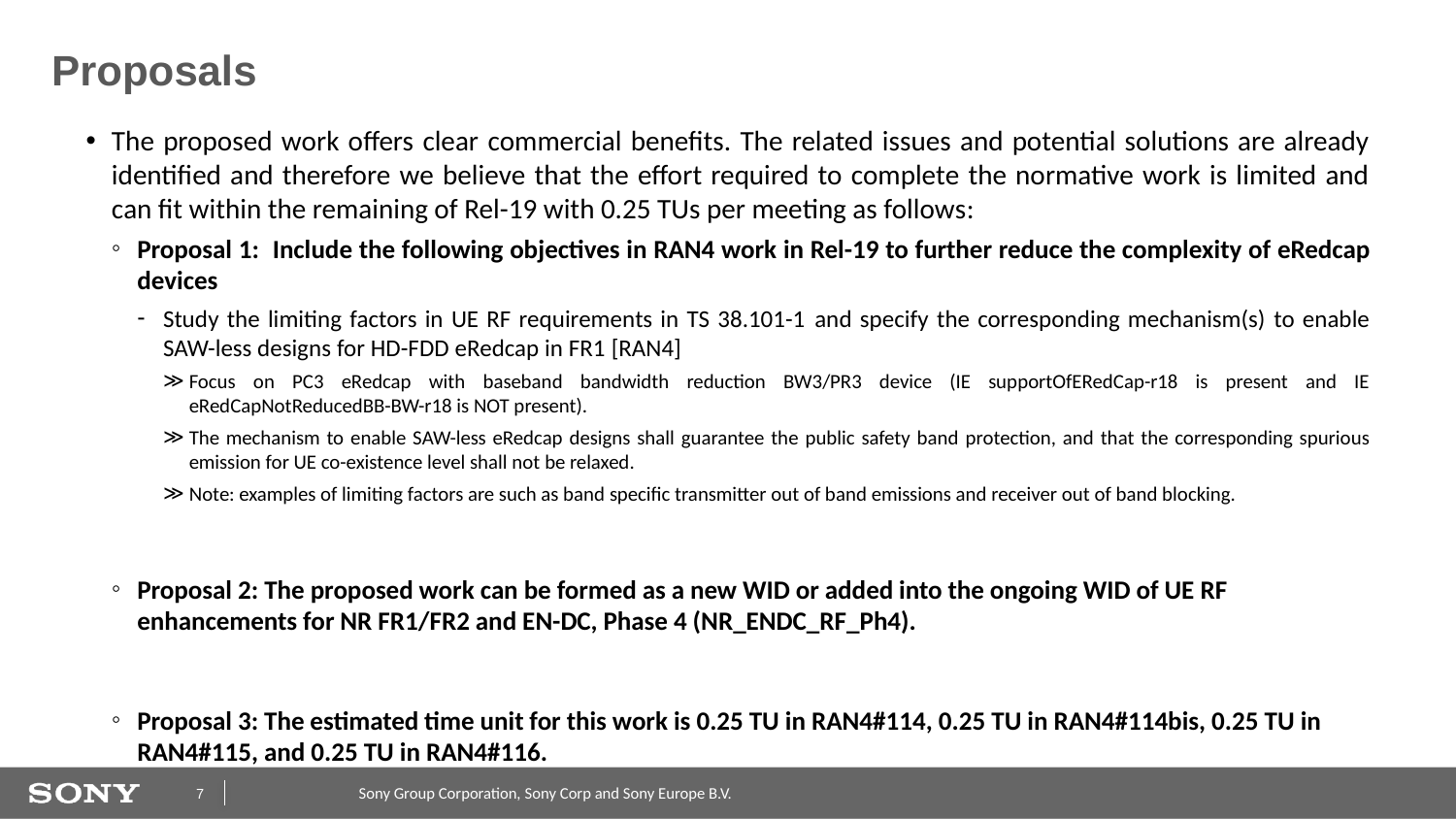

# Proposals
The proposed work offers clear commercial benefits. The related issues and potential solutions are already identified and therefore we believe that the effort required to complete the normative work is limited and can fit within the remaining of Rel-19 with 0.25 TUs per meeting as follows:
Proposal 1:  Include the following objectives in RAN4 work in Rel-19 to further reduce the complexity of eRedcap devices
Study the limiting factors in UE RF requirements in TS 38.101-1 and specify the corresponding mechanism(s) to enable SAW-less designs for HD-FDD eRedcap in FR1 [RAN4]
Focus on PC3 eRedcap with baseband bandwidth reduction BW3/PR3 device (IE supportOfERedCap-r18 is present and IE eRedCapNotReducedBB-BW-r18 is NOT present).
The mechanism to enable SAW-less eRedcap designs shall guarantee the public safety band protection, and that the corresponding spurious emission for UE co-existence level shall not be relaxed.
Note: examples of limiting factors are such as band specific transmitter out of band emissions and receiver out of band blocking.

Proposal 2: The proposed work can be formed as a new WID or added into the ongoing WID of UE RF enhancements for NR FR1/FR2 and EN-DC, Phase 4 (NR_ENDC_RF_Ph4).

Proposal 3: The estimated time unit for this work is 0.25 TU in RAN4#114, 0.25 TU in RAN4#114bis, 0.25 TU in RAN4#115, and 0.25 TU in RAN4#116.